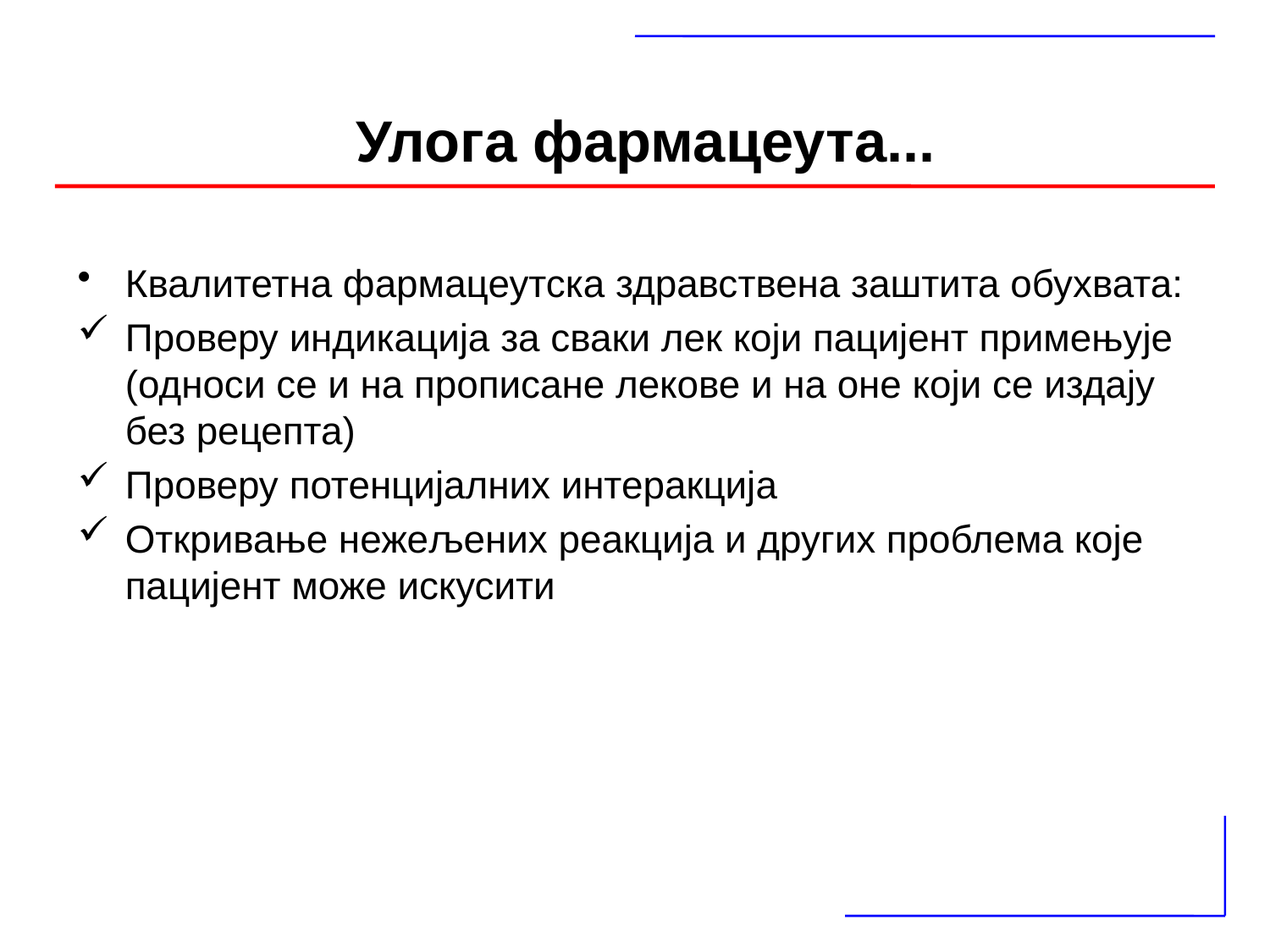

# Улога фармацеута...

Квалитетна фармацеутска здравствена заштита обухвата:
Проверу индикација за сваки лек који пацијент примењује (односи се и на прописане лекове и на оне који се издају без рецепта)
Проверу потенцијалних интеракција
Откривање нежељених реакција и других проблема које пацијент може искусити